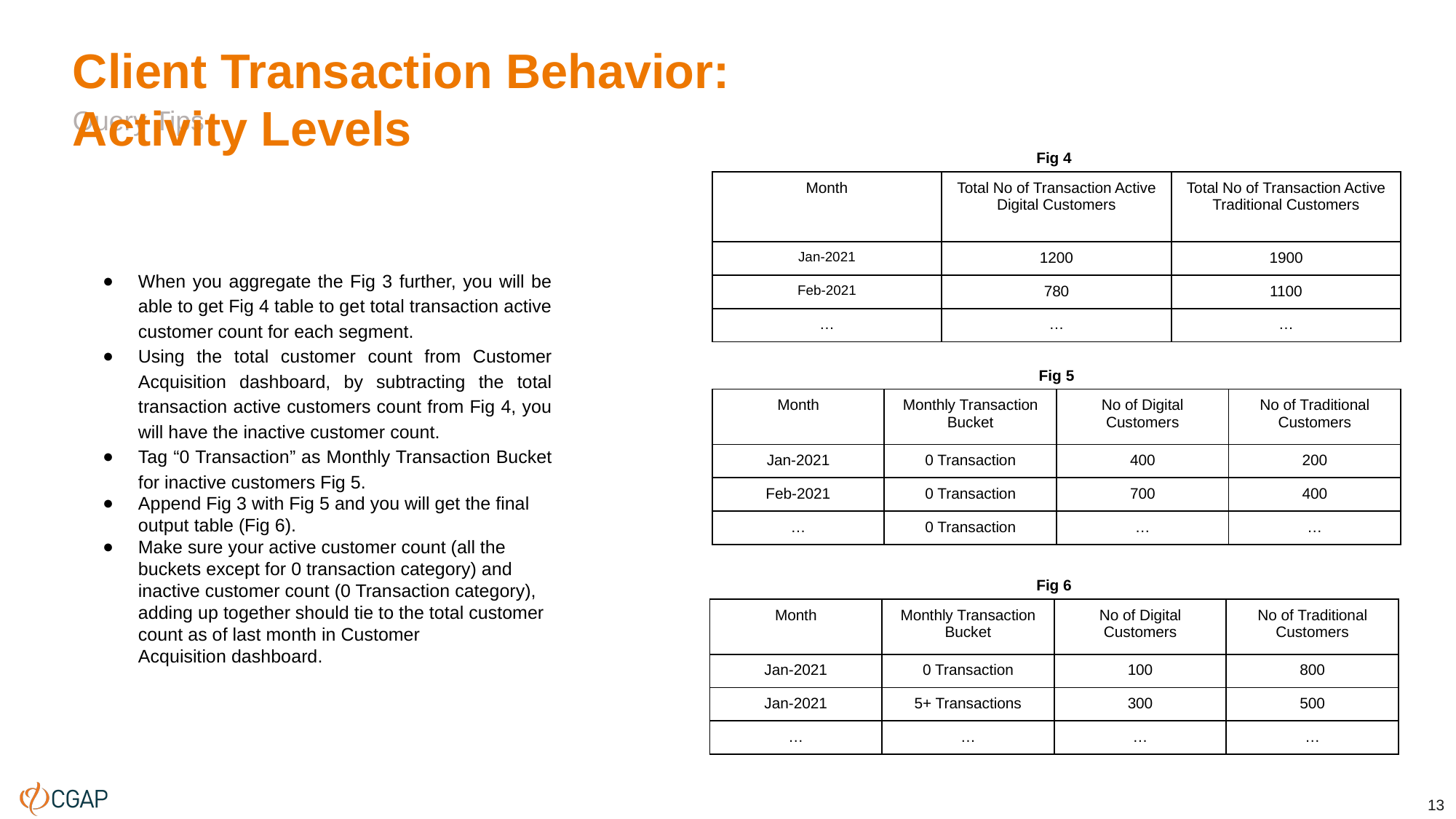

# Client Transaction Behavior: Activity Levels
Query Tips
Fig 4
| Month | Total No of Transaction Active Digital Customers | Total No of Transaction Active Traditional Customers |
| --- | --- | --- |
| Jan-2021 | 1200 | 1900 |
| Feb-2021 | 780 | 1100 |
| … | … | … |

When you aggregate the Fig 3 further, you will be able to get Fig 4 table to get total transaction active customer count for each segment.
Using the total customer count from Customer Acquisition dashboard, by subtracting the total transaction active customers count from Fig 4, you will have the inactive customer count.
Tag “0 Transaction” as Monthly Transaction Bucket for inactive customers Fig 5.
Append Fig 3 with Fig 5 and you will get the final output table (Fig 6).
Make sure your active customer count (all the buckets except for 0 transaction category) and inactive customer count (0 Transaction category), adding up together should tie to the total customer count as of last month in Customer Acquisition dashboard.
Fig 5
| Month | Monthly Transaction Bucket | No of Digital Customers | No of Traditional Customers |
| --- | --- | --- | --- |
| Jan-2021 | 0 Transaction | 400 | 200 |
| Feb-2021 | 0 Transaction | 700 | 400 |
| … | 0 Transaction | … | … |
Fig 6
| Month | Monthly Transaction Bucket | No of Digital Customers | No of Traditional Customers |
| --- | --- | --- | --- |
| Jan-2021 | 0 Transaction | 100 | 800 |
| Jan-2021 | 5+ Transactions | 300 | 500 |
| … | … | … | … |
13